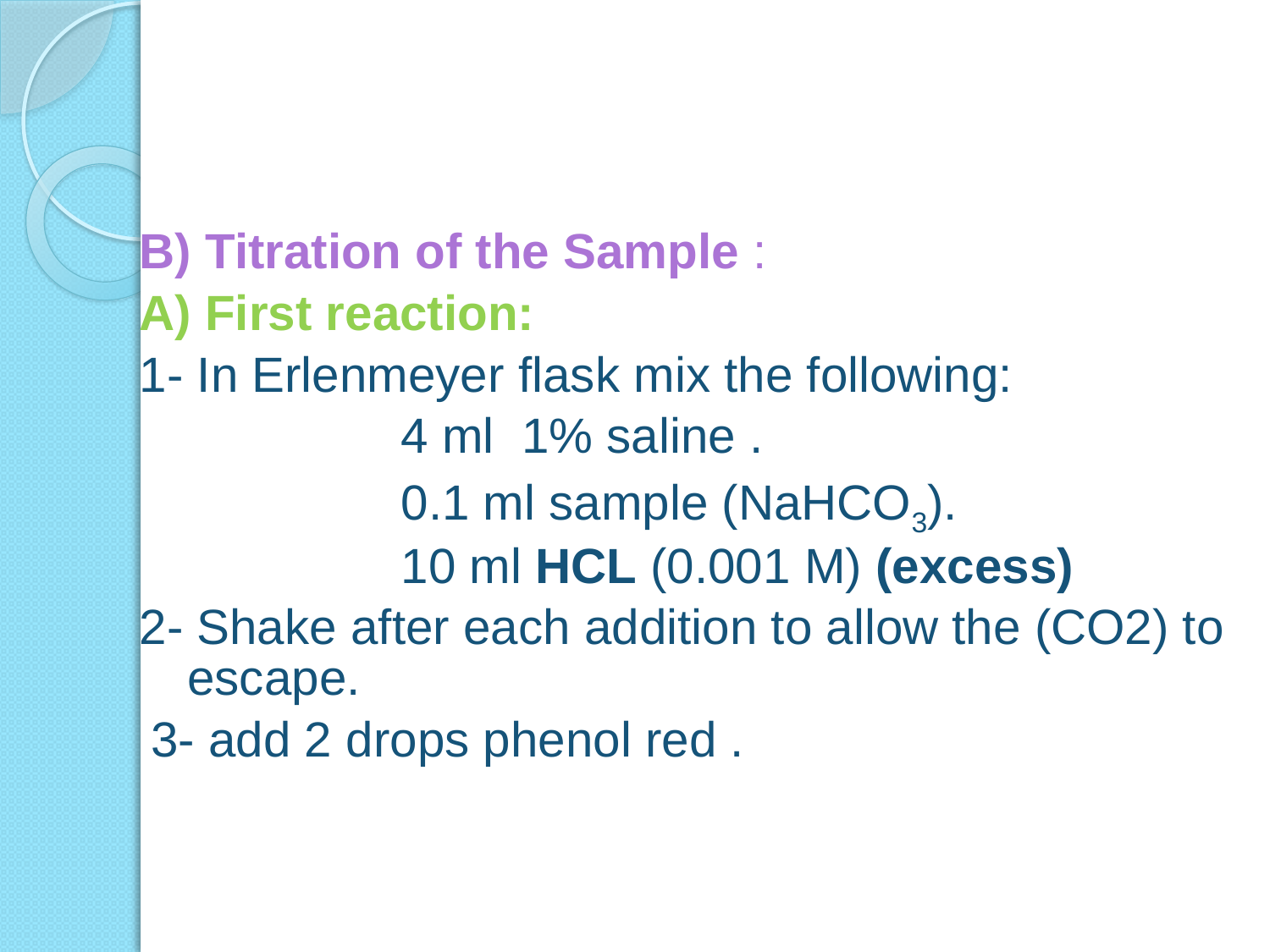

#
B) Titration of the Sample :
A) First reaction:
1- In Erlenmeyer flask mix the following:
                   4 ml  1% saline .
                   0.1 ml sample (NaHCO3).
                   10 ml HCL (0.001 M) (excess)
2- Shake after each addition to allow the (CO2) to escape.
3- add 2 drops phenol red .